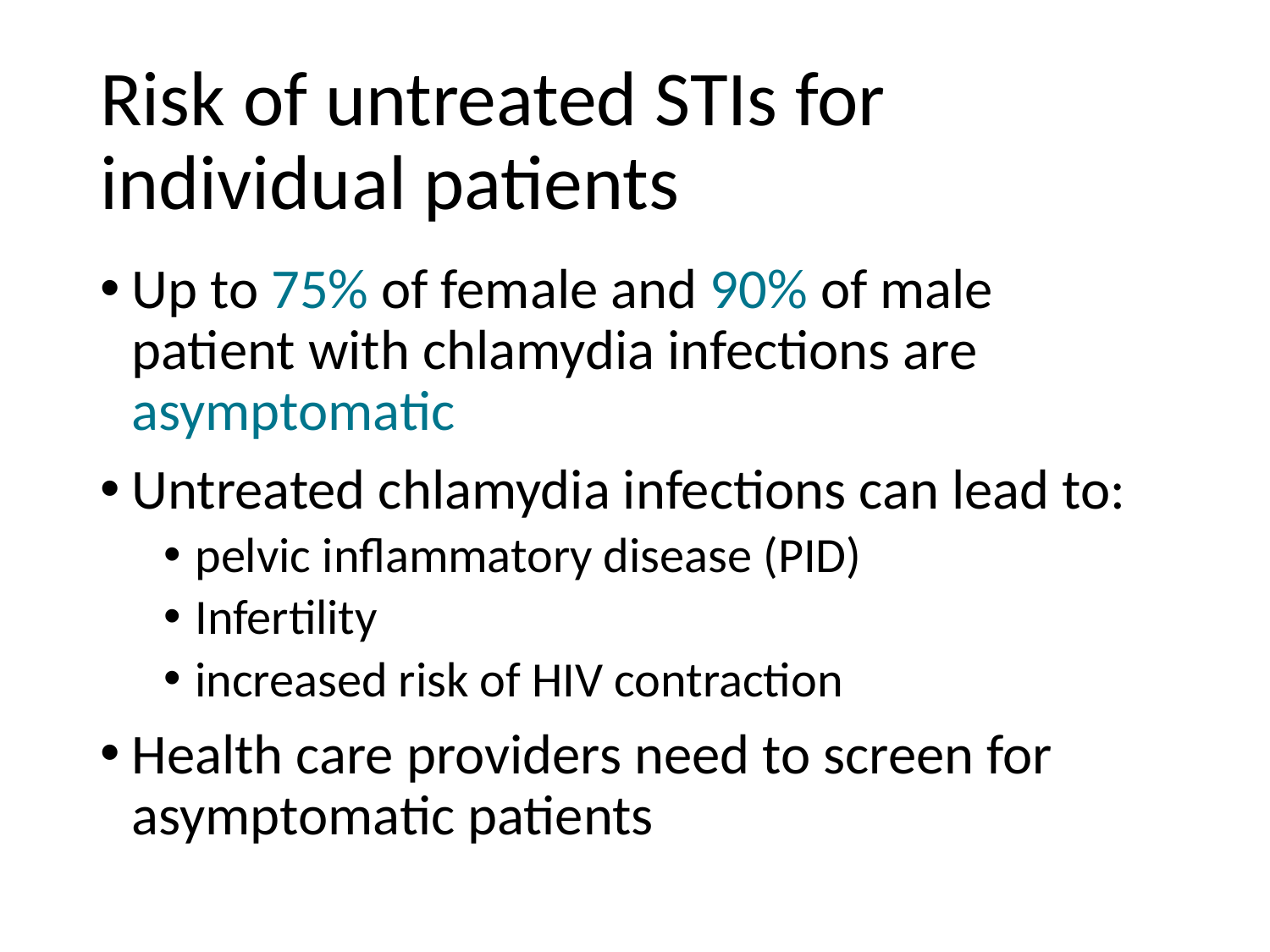

# Risk of untreated STIs for individual patients
Up to 75% of female and 90% of male patient with chlamydia infections are asymptomatic
Untreated chlamydia infections can lead to:
pelvic inflammatory disease (PID)
Infertility
increased risk of HIV contraction
Health care providers need to screen for asymptomatic patients